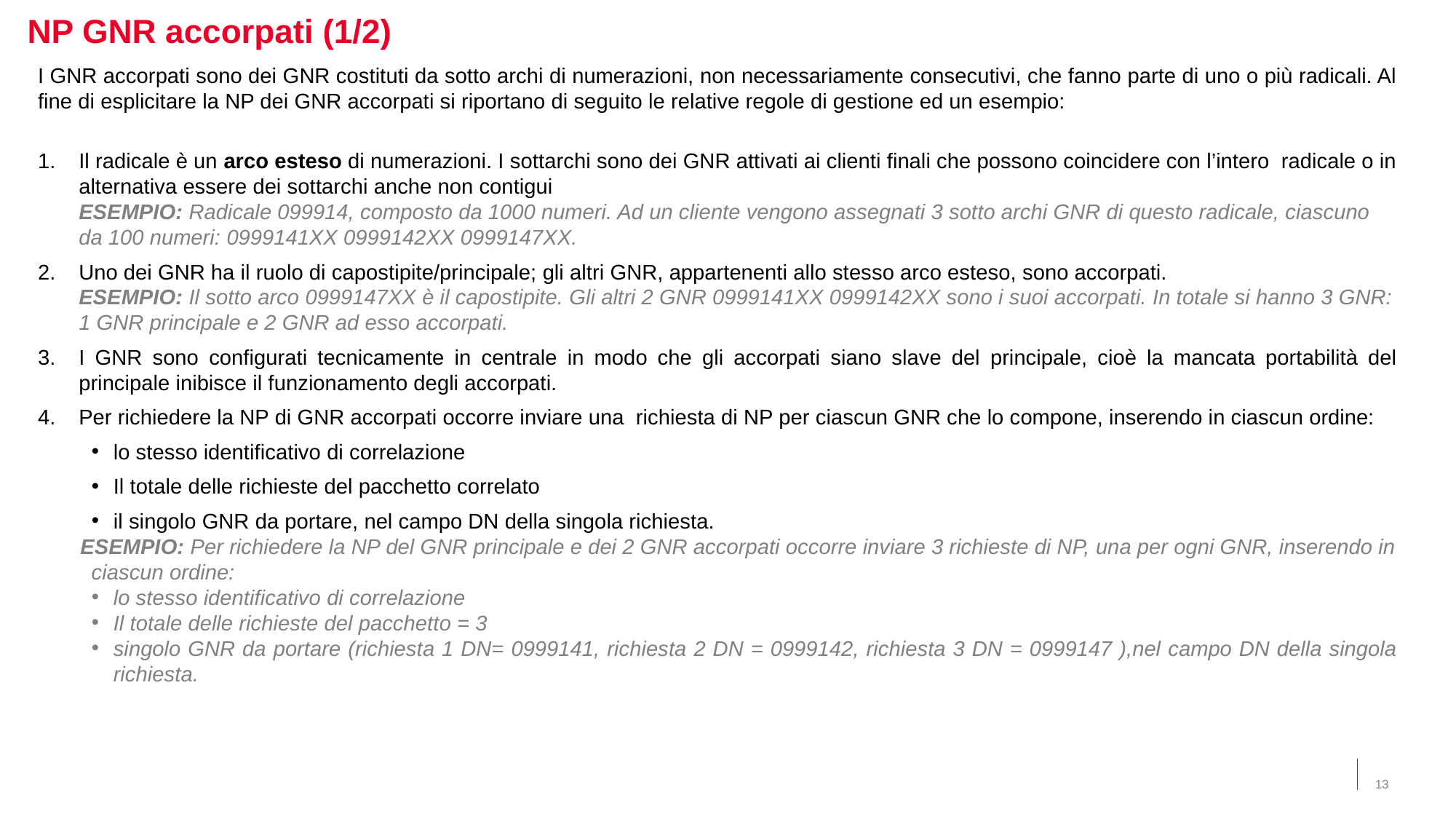

NP GNR accorpati (1/2)

I GNR accorpati sono dei GNR costituti da sotto archi di numerazioni, non necessariamente consecutivi, che fanno parte di uno o più radicali. Al fine di esplicitare la NP dei GNR accorpati si riportano di seguito le relative regole di gestione ed un esempio:

Il radicale è un arco esteso di numerazioni. I sottarchi sono dei GNR attivati ai clienti finali che possono coincidere con l’intero  radicale o in alternativa essere dei sottarchi anche non contigui
ESEMPIO: Radicale 099914, composto da 1000 numeri. Ad un cliente vengono assegnati 3 sotto archi GNR di questo radicale, ciascuno da 100 numeri: 0999141XX 0999142XX 0999147XX.
Uno dei GNR ha il ruolo di capostipite/principale; gli altri GNR, appartenenti allo stesso arco esteso, sono accorpati.
ESEMPIO: Il sotto arco 0999147XX è il capostipite. Gli altri 2 GNR 0999141XX 0999142XX sono i suoi accorpati. In totale si hanno 3 GNR: 1 GNR principale e 2 GNR ad esso accorpati.
I GNR sono configurati tecnicamente in centrale in modo che gli accorpati siano slave del principale, cioè la mancata portabilità del principale inibisce il funzionamento degli accorpati.
Per richiedere la NP di GNR accorpati occorre inviare una  richiesta di NP per ciascun GNR che lo compone, inserendo in ciascun ordine:
lo stesso identificativo di correlazione
Il totale delle richieste del pacchetto correlato
il singolo GNR da portare, nel campo DN della singola richiesta.
ESEMPIO: Per richiedere la NP del GNR principale e dei 2 GNR accorpati occorre inviare 3 richieste di NP, una per ogni GNR, inserendo in ciascun ordine:
lo stesso identificativo di correlazione
Il totale delle richieste del pacchetto = 3
singolo GNR da portare (richiesta 1 DN= 0999141, richiesta 2 DN = 0999142, richiesta 3 DN = 0999147 ),nel campo DN della singola richiesta.